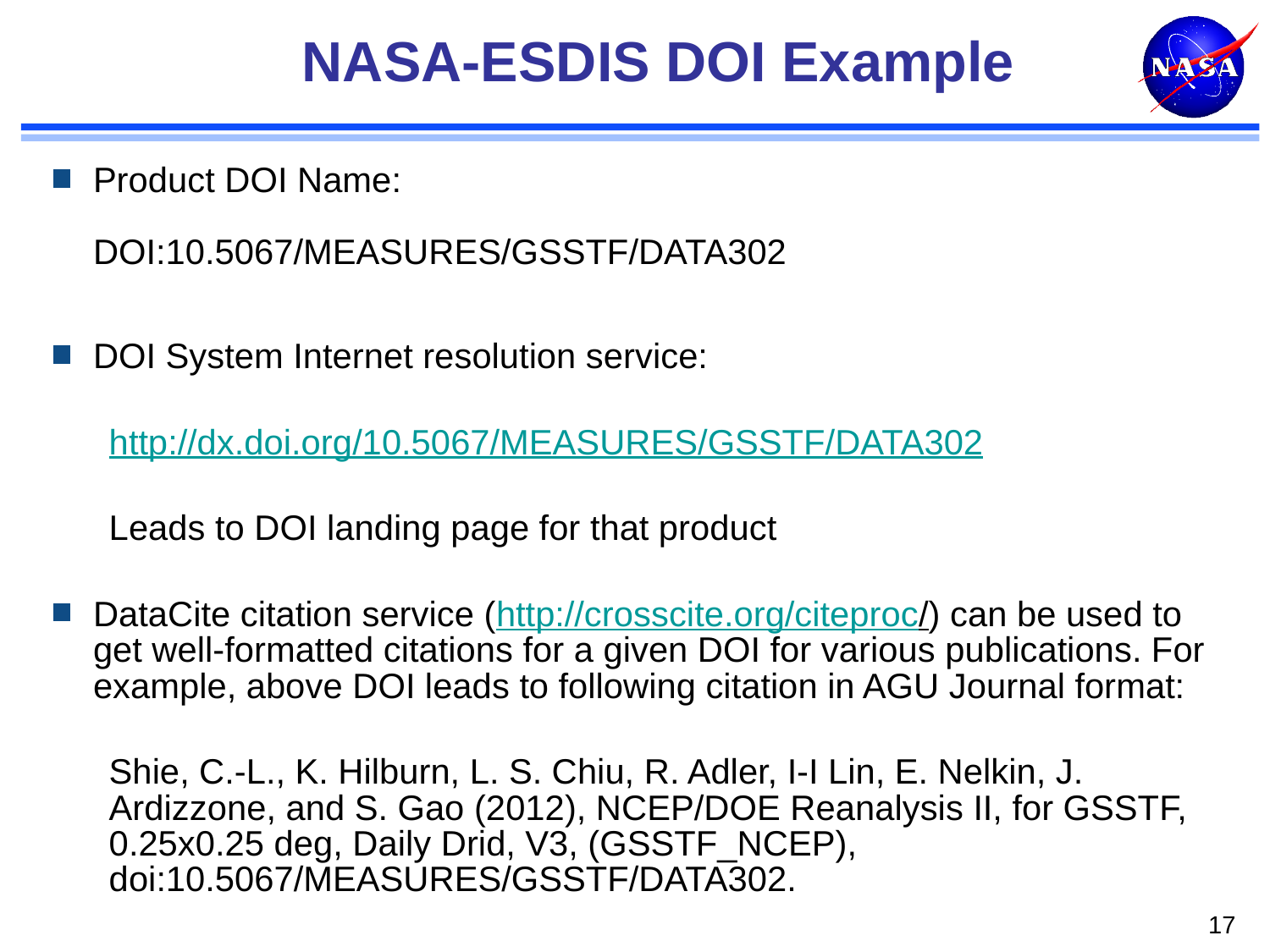

# NASA-ESDIS DOI Example
Product DOI Name:
DOI:10.5067/MEASURES/GSSTF/DATA302

DOI System Internet resolution service:

http://dx.doi.org/10.5067/MEASURES/GSSTF/DATA302

Leads to DOI landing page for that product

DataCite citation service (http://crosscite.org/citeproc/) can be used to get well-formatted citations for a given DOI for various publications. For example, above DOI leads to following citation in AGU Journal format:

Shie, C.-L., K. Hilburn, L. S. Chiu, R. Adler, I-I Lin, E. Nelkin, J. Ardizzone, and S. Gao (2012), NCEP/DOE Reanalysis II, for GSSTF, 0.25x0.25 deg, Daily Drid, V3, (GSSTF_NCEP), doi:10.5067/MEASURES/GSSTF/DATA302.
17